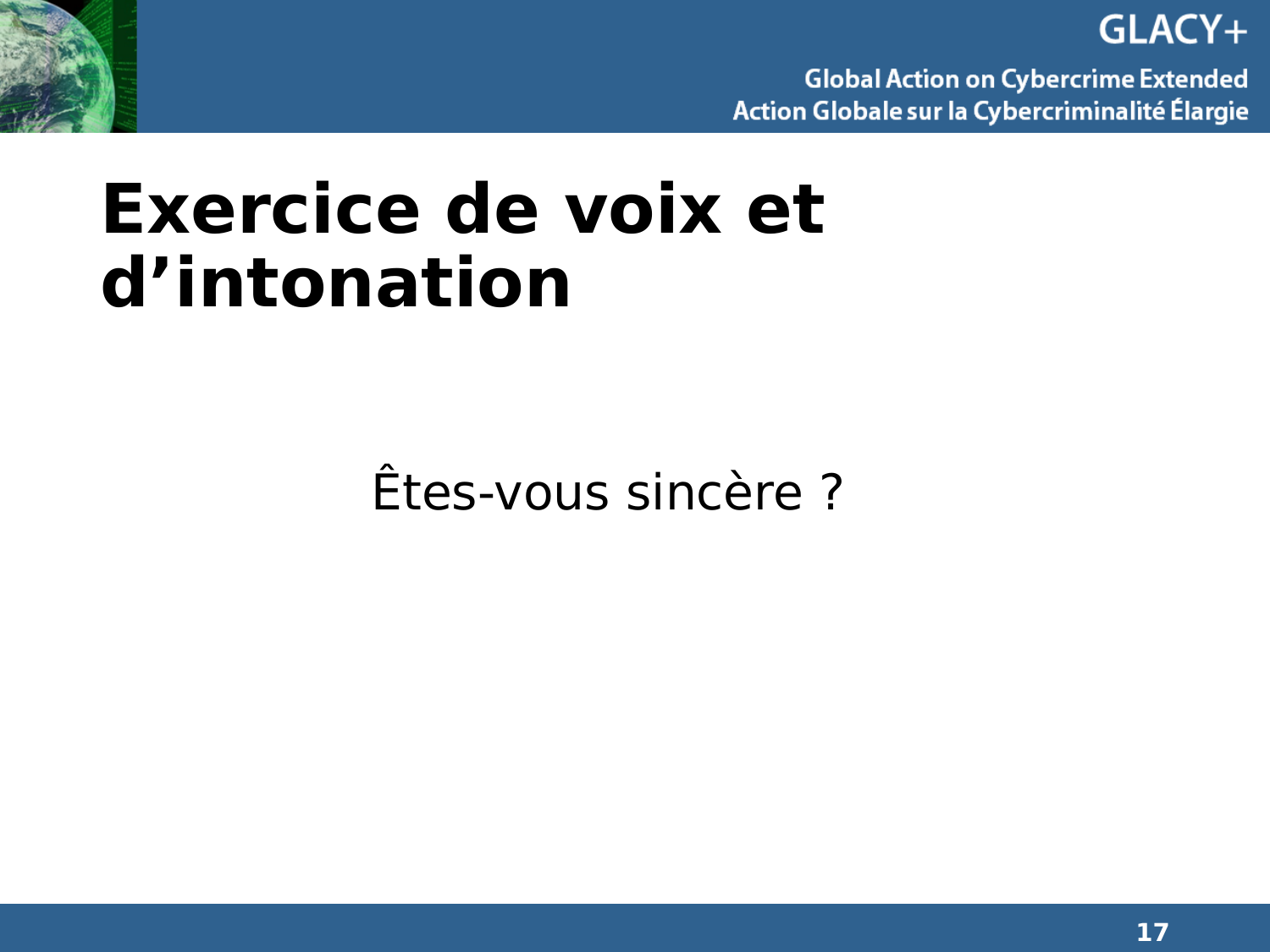

# Exercice de voix et d’intonation

Êtes-vous sincère ?

17